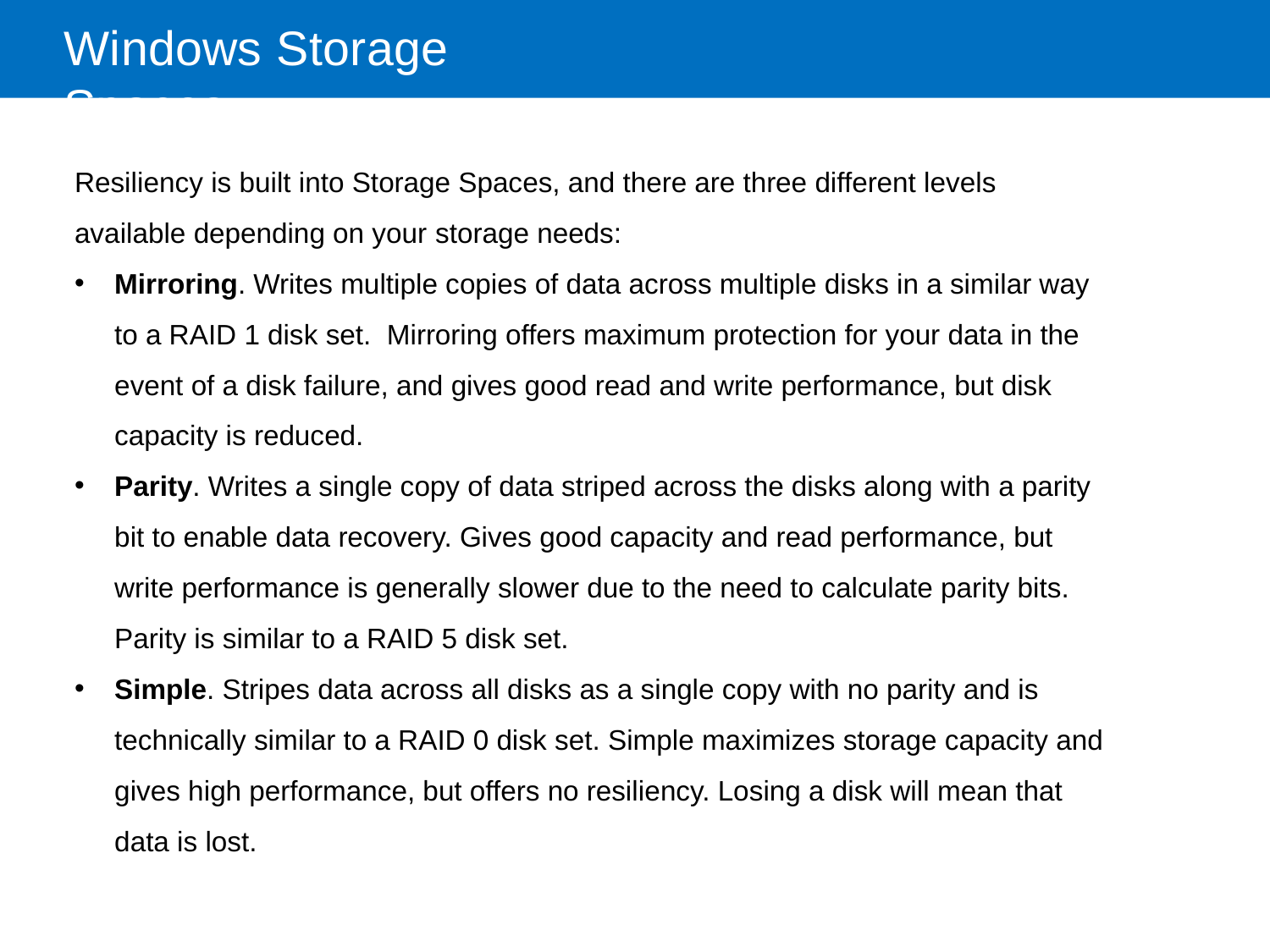

# Windows Storage Spaces
Resiliency is built into Storage Spaces, and there are three different levels available depending on your storage needs:
Mirroring. Writes multiple copies of data across multiple disks in a similar way to a RAID 1 disk set.  Mirroring offers maximum protection for your data in the event of a disk failure, and gives good read and write performance, but disk capacity is reduced.
Parity. Writes a single copy of data striped across the disks along with a parity bit to enable data recovery. Gives good capacity and read performance, but write performance is generally slower due to the need to calculate parity bits. Parity is similar to a RAID 5 disk set.
Simple. Stripes data across all disks as a single copy with no parity and is technically similar to a RAID 0 disk set. Simple maximizes storage capacity and gives high performance, but offers no resiliency. Losing a disk will mean that data is lost.